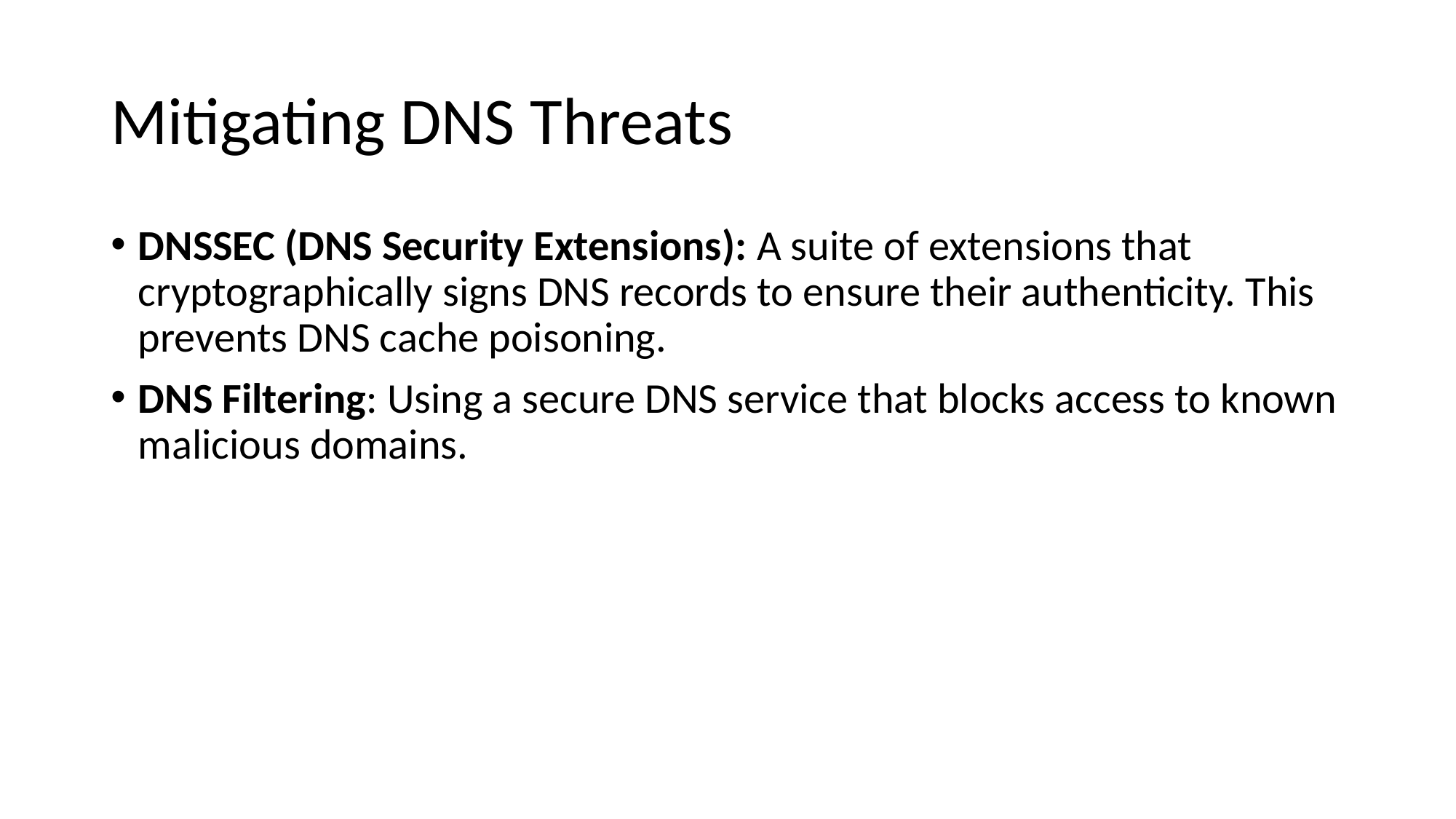

# Mitigating DNS Threats
DNSSEC (DNS Security Extensions): A suite of extensions that cryptographically signs DNS records to ensure their authenticity. This prevents DNS cache poisoning.
DNS Filtering: Using a secure DNS service that blocks access to known malicious domains.